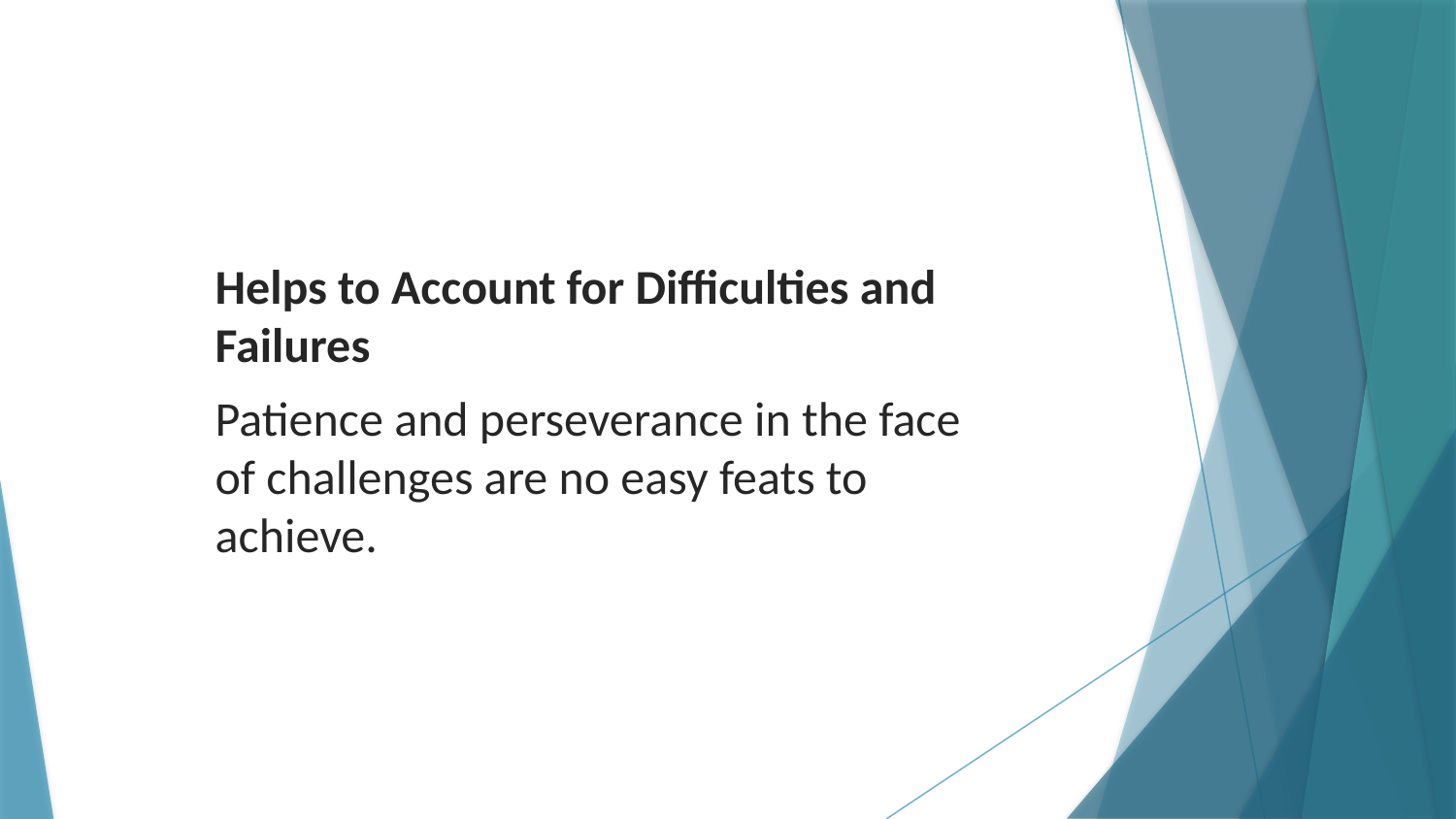

Helps to Account for Difficulties and Failures
Patience and perseverance in the face of challenges are no easy feats to achieve.